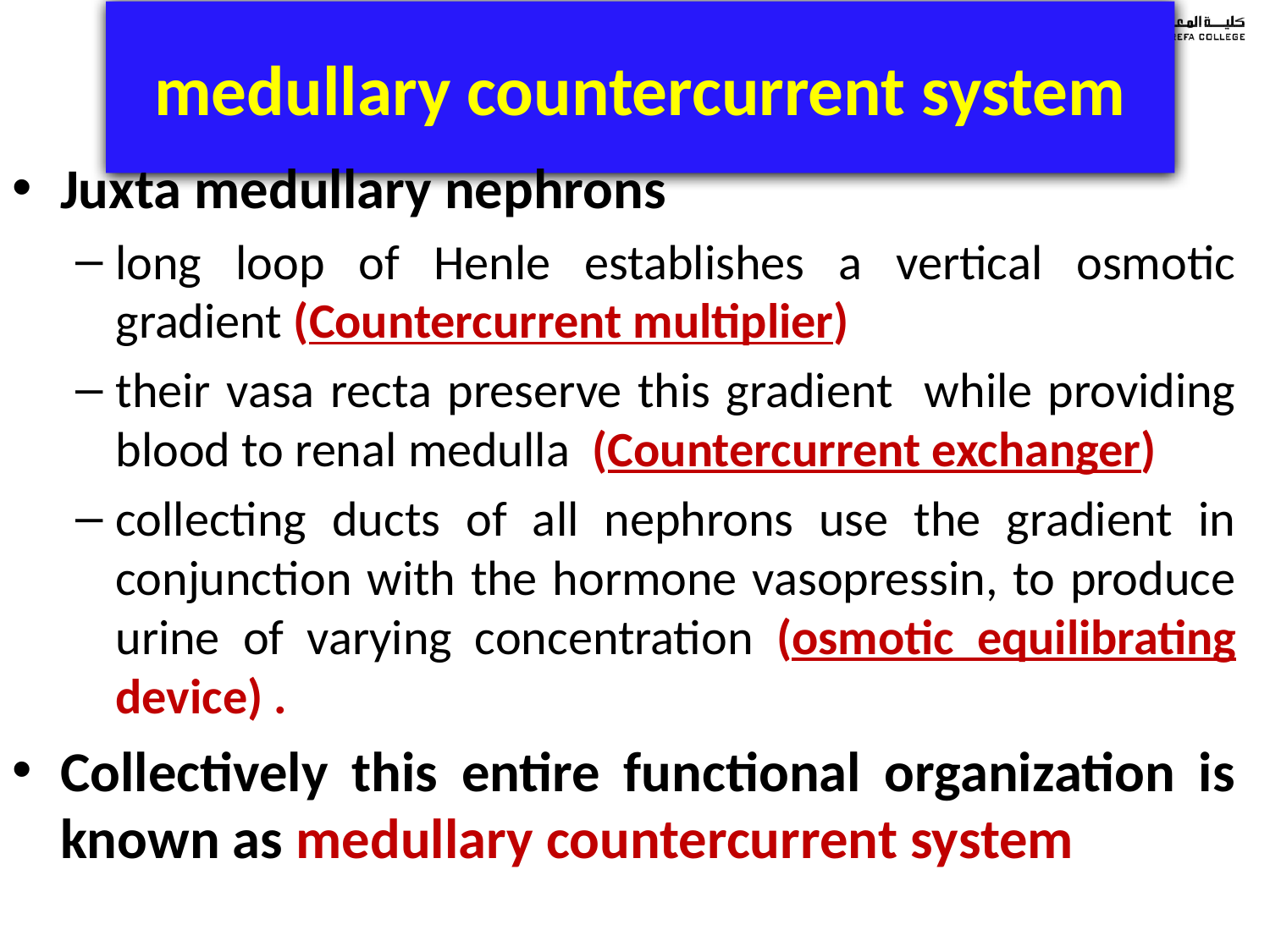

# medullary countercurrent system
Juxta medullary nephrons
long loop of Henle establishes a vertical osmotic gradient (Countercurrent multiplier)
their vasa recta preserve this gradient  while providing blood to renal medulla  (Countercurrent exchanger)
collecting ducts of all nephrons use the gradient in conjunction with the hormone vasopressin, to produce urine of varying concentration (osmotic equilibrating device) .
Collectively this entire functional organization is known as medullary countercurrent system